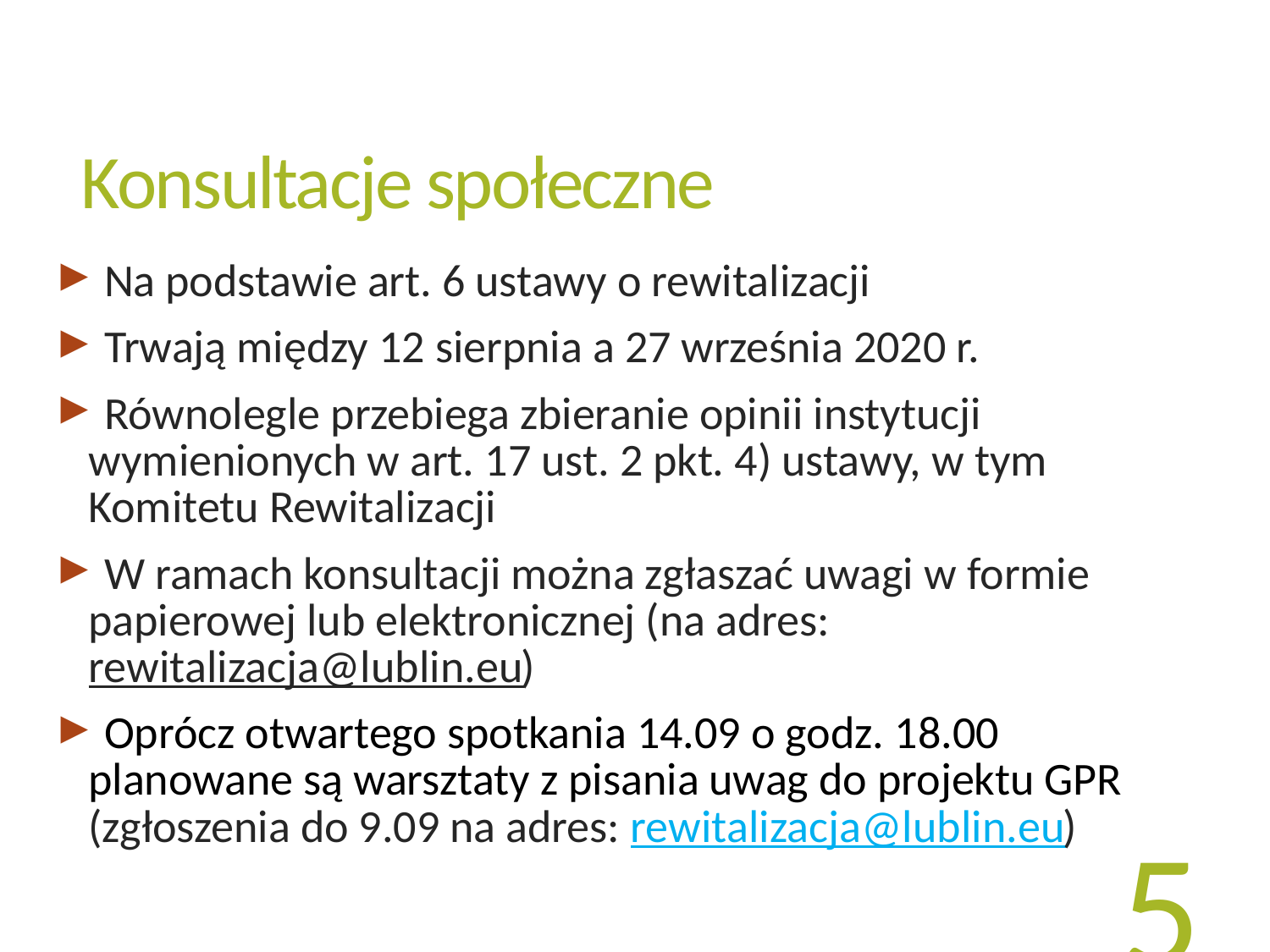

Konsultacje społeczne
 Na podstawie art. 6 ustawy o rewitalizacji
 Trwają między 12 sierpnia a 27 września 2020 r.
 Równolegle przebiega zbieranie opinii instytucji wymienionych w art. 17 ust. 2 pkt. 4) ustawy, w tym Komitetu Rewitalizacji
 W ramach konsultacji można zgłaszać uwagi w formie papierowej lub elektronicznej (na adres: rewitalizacja@lublin.eu)
 Oprócz otwartego spotkania 14.09 o godz. 18.00 planowane są warsztaty z pisania uwag do projektu GPR (zgłoszenia do 9.09 na adres: rewitalizacja@lublin.eu)
5